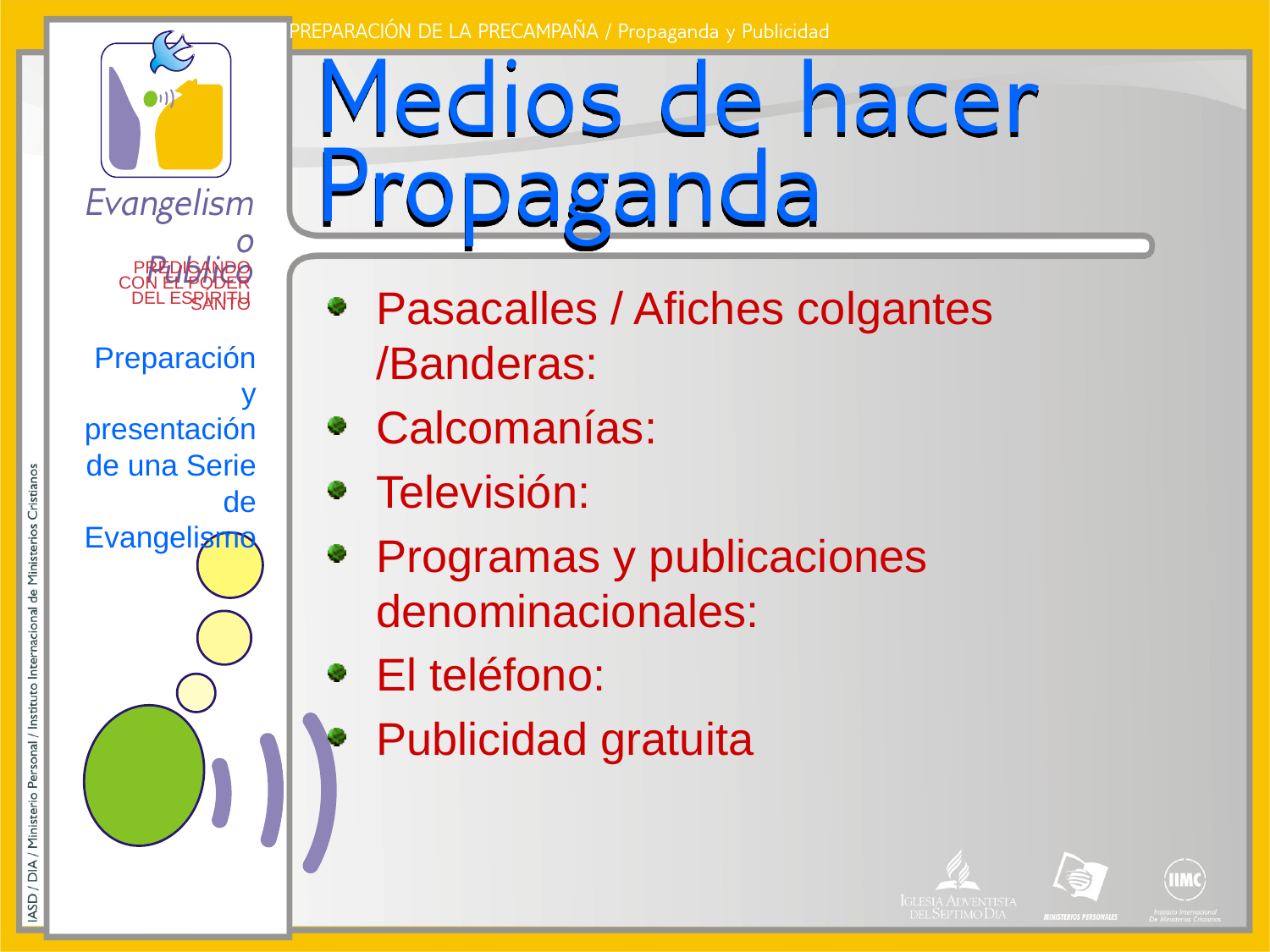

PREPARACIÓN DE LA PRECAMPAÑA / Propaganda y Publicidad
# Medios de hacer Propaganda
Pasacalles / Afiches colgantes /Banderas:
Calcomanías:
Televisión:
Programas y publicaciones denominacionales:
El teléfono:
Publicidad gratuita